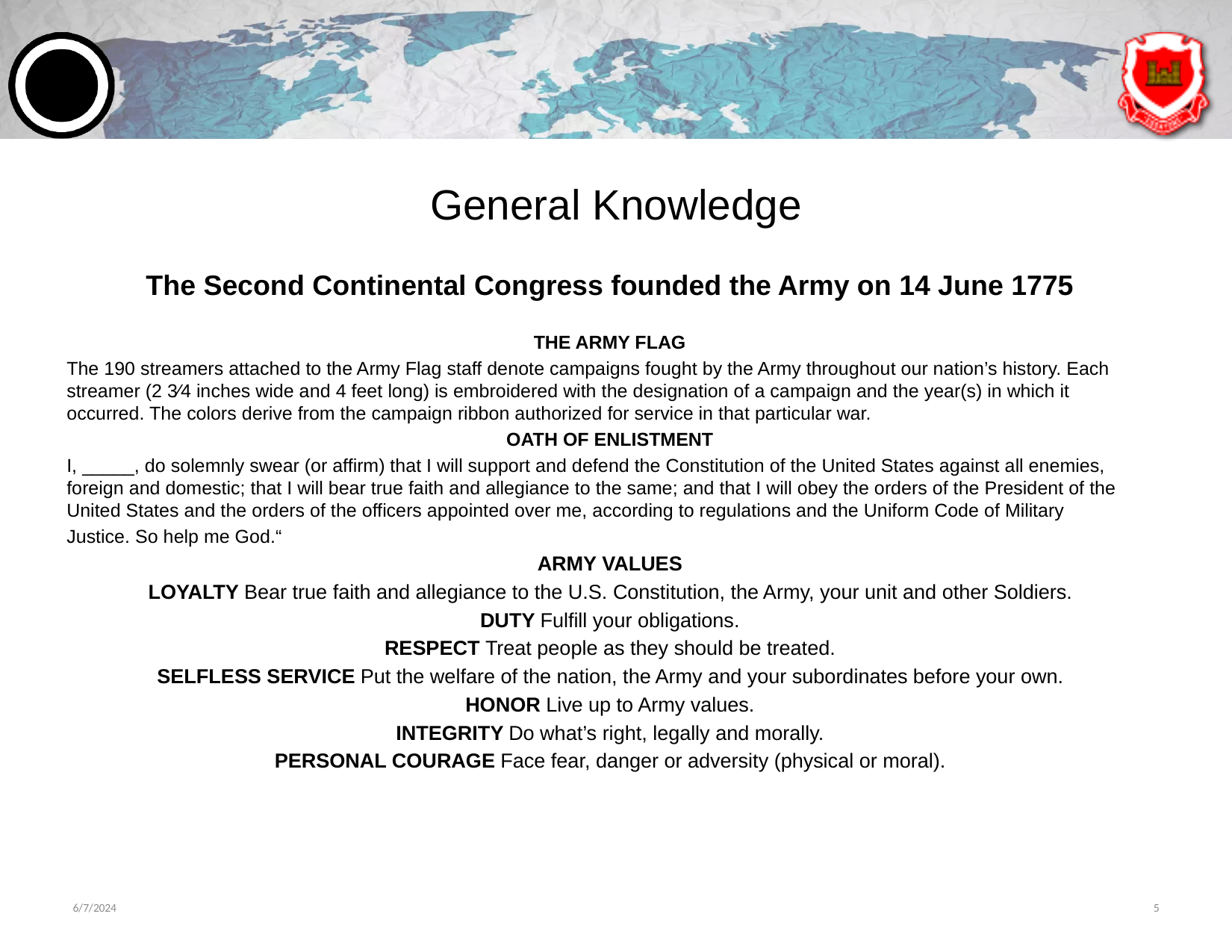

# General Knowledge
The Second Continental Congress founded the Army on 14 June 1775

THE ARMY FLAG
The 190 streamers attached to the Army Flag staff denote campaigns fought by the Army throughout our nation’s history. Each streamer (2 3⁄4 inches wide and 4 feet long) is embroidered with the designation of a campaign and the year(s) in which it occurred. The colors derive from the campaign ribbon authorized for service in that particular war.
OATH OF ENLISTMENT
I, _____, do solemnly swear (or affirm) that I will support and defend the Constitution of the United States against all enemies, foreign and domestic; that I will bear true faith and allegiance to the same; and that I will obey the orders of the President of the United States and the orders of the officers appointed over me, according to regulations and the Uniform Code of Military
Justice. So help me God.“
ARMY VALUES
LOYALTY Bear true faith and allegiance to the U.S. Constitution, the Army, your unit and other Soldiers.
DUTY Fulfill your obligations.
RESPECT Treat people as they should be treated.
SELFLESS SERVICE Put the welfare of the nation, the Army and your subordinates before your own.
HONOR Live up to Army values.
INTEGRITY Do what’s right, legally and morally.
PERSONAL COURAGE Face fear, danger or adversity (physical or moral).

6/7/2024
5